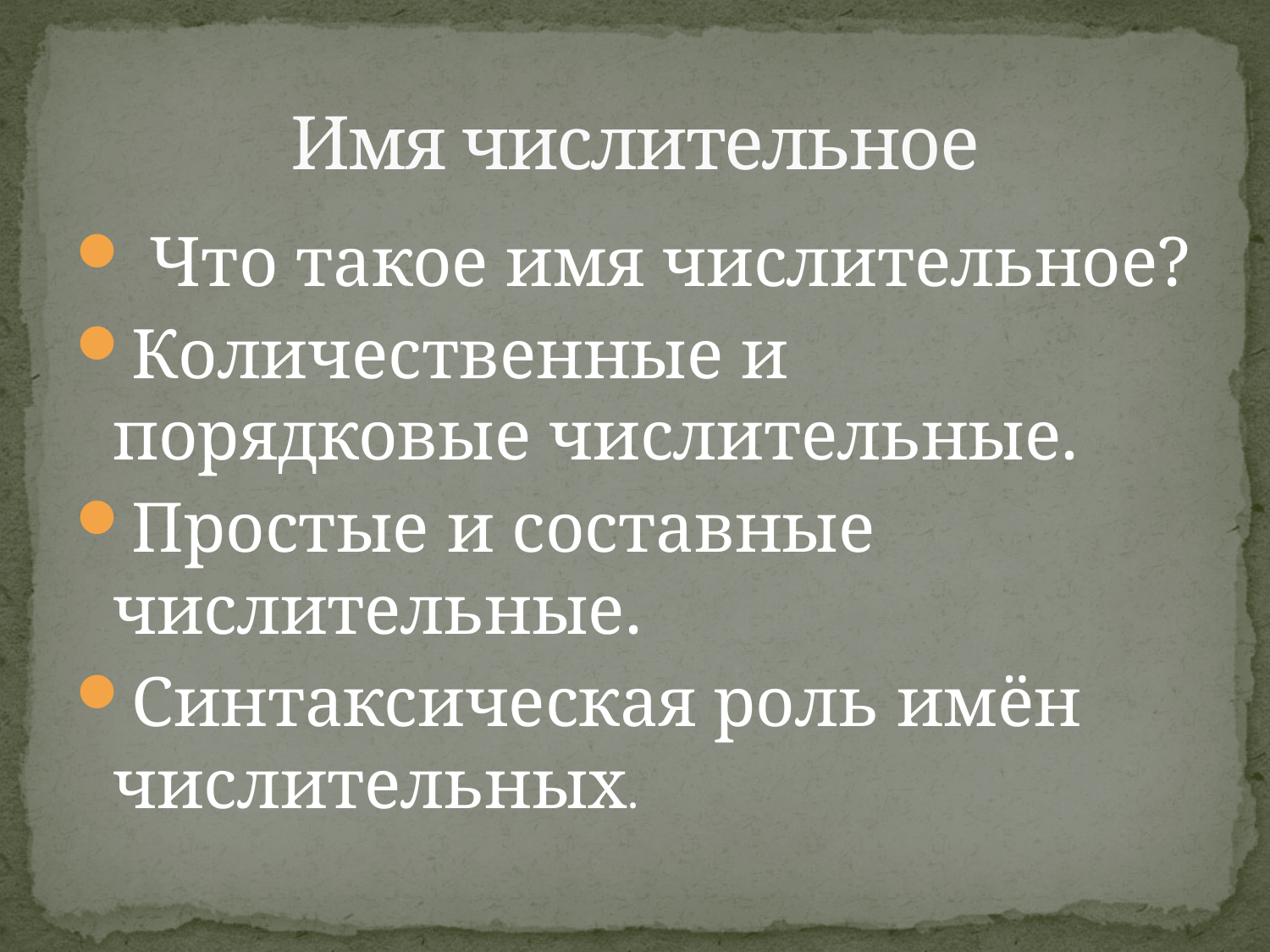

# Имя числительное
 Что такое имя числительное?
Количественные и порядковые числительные.
Простые и составные числительные.
Синтаксическая роль имён числительных.